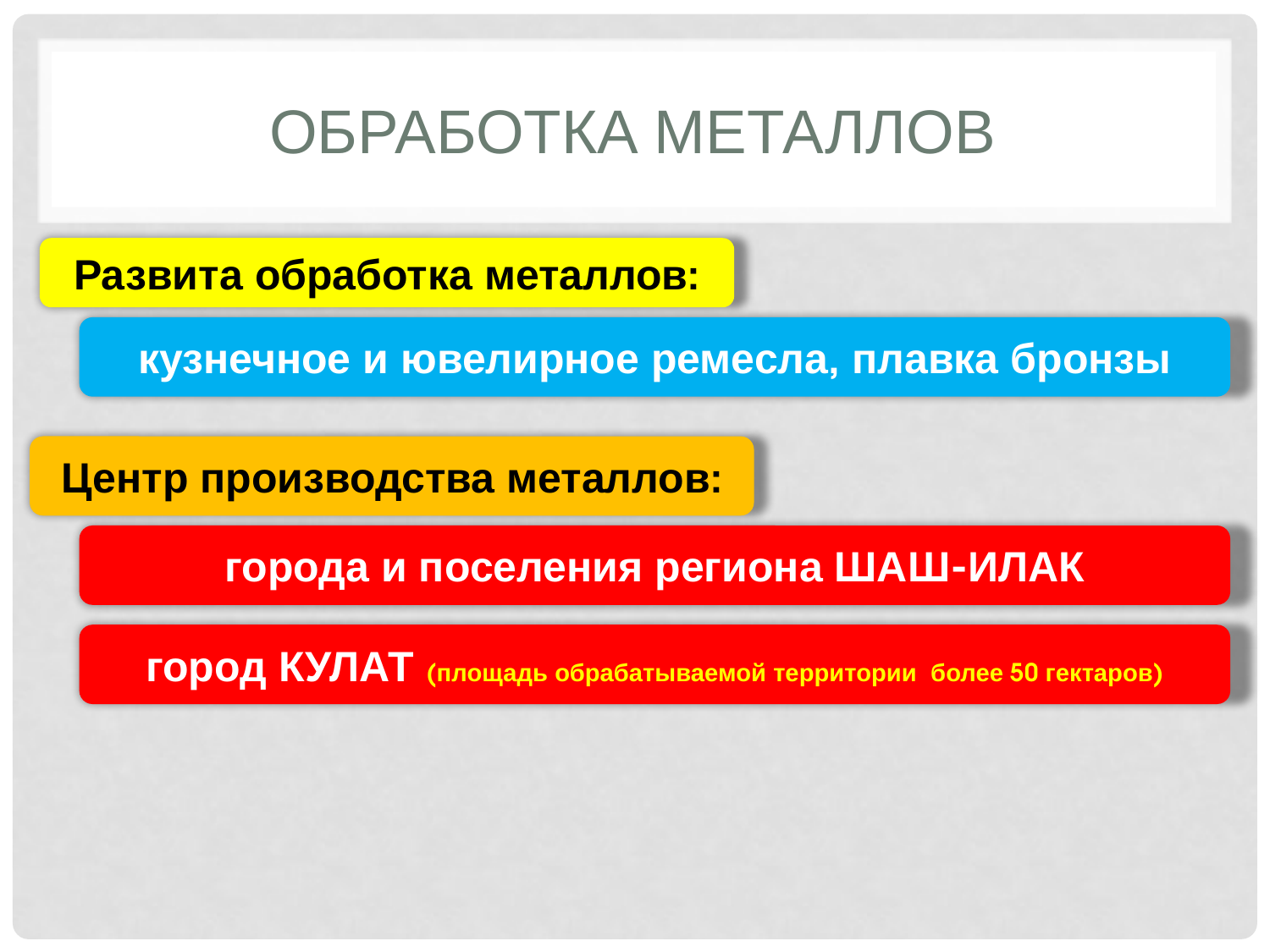

# Обработка металлов
Развита обработка металлов:
кузнечное и ювелирное ремесла, плавка бронзы
Центр производства металлов:
города и поселения региона ШАШ-ИЛАК
город КУЛАТ (площадь обрабатываемой территории  более 50 гектаров)